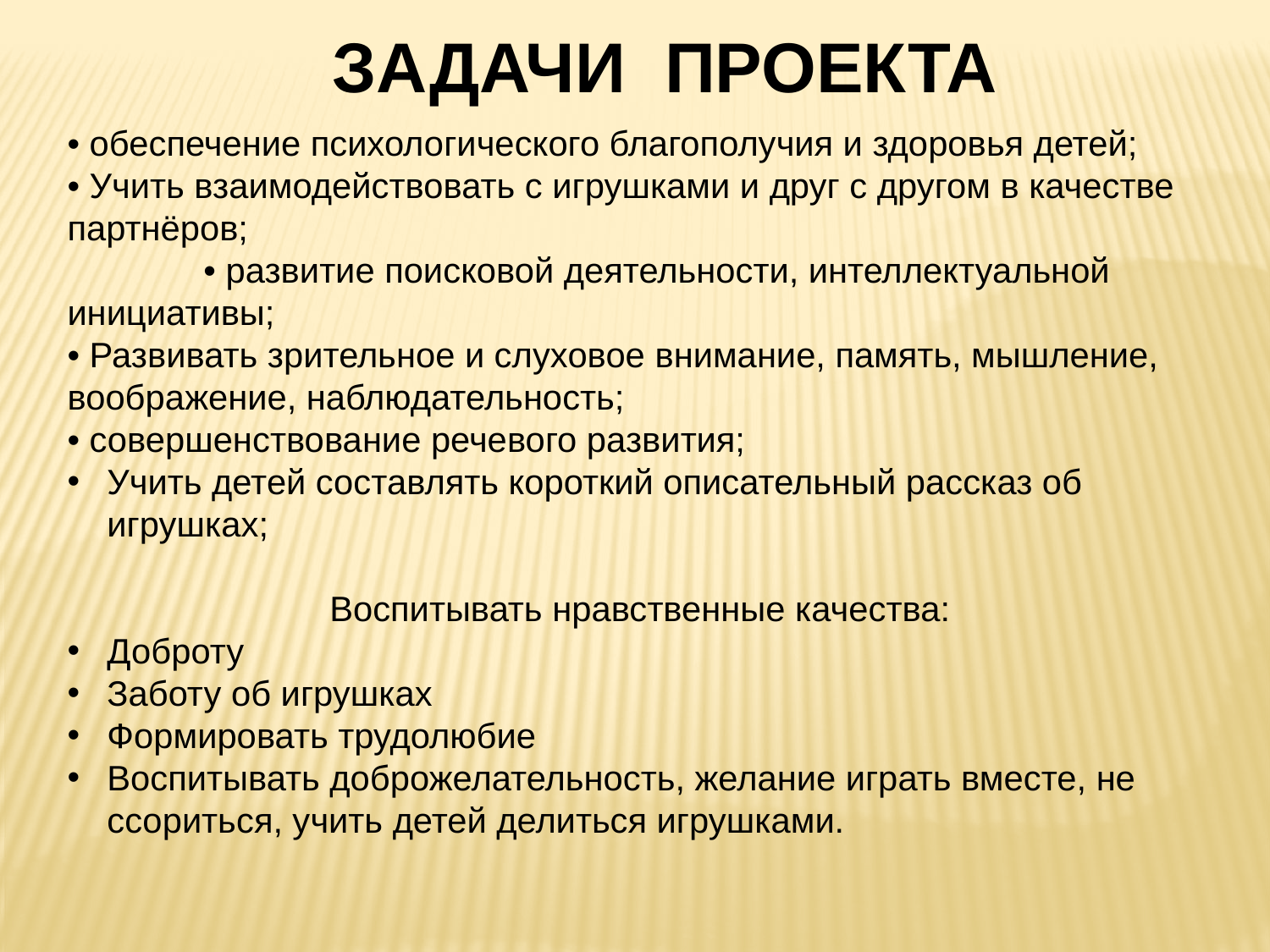

ЗАДАЧИ  ПРОЕКТА
• обеспечение психологического благополучия и здоровья детей;
• Учить взаимодействовать с игрушками и друг с другом в качестве партнёров;                                                                                                                  • развитие поисковой деятельности, интеллектуальной инициативы;
• Развивать зрительное и слуховое внимание, память, мышление, воображение, наблюдательность;
• совершенствование речевого развития;
Учить детей составлять короткий описательный рассказ об игрушках;

Воспитывать нравственные качества:
Доброту
Заботу об игрушках
Формировать трудолюбие
Воспитывать доброжелательность, желание играть вместе, не ссориться, учить детей делиться игрушками.